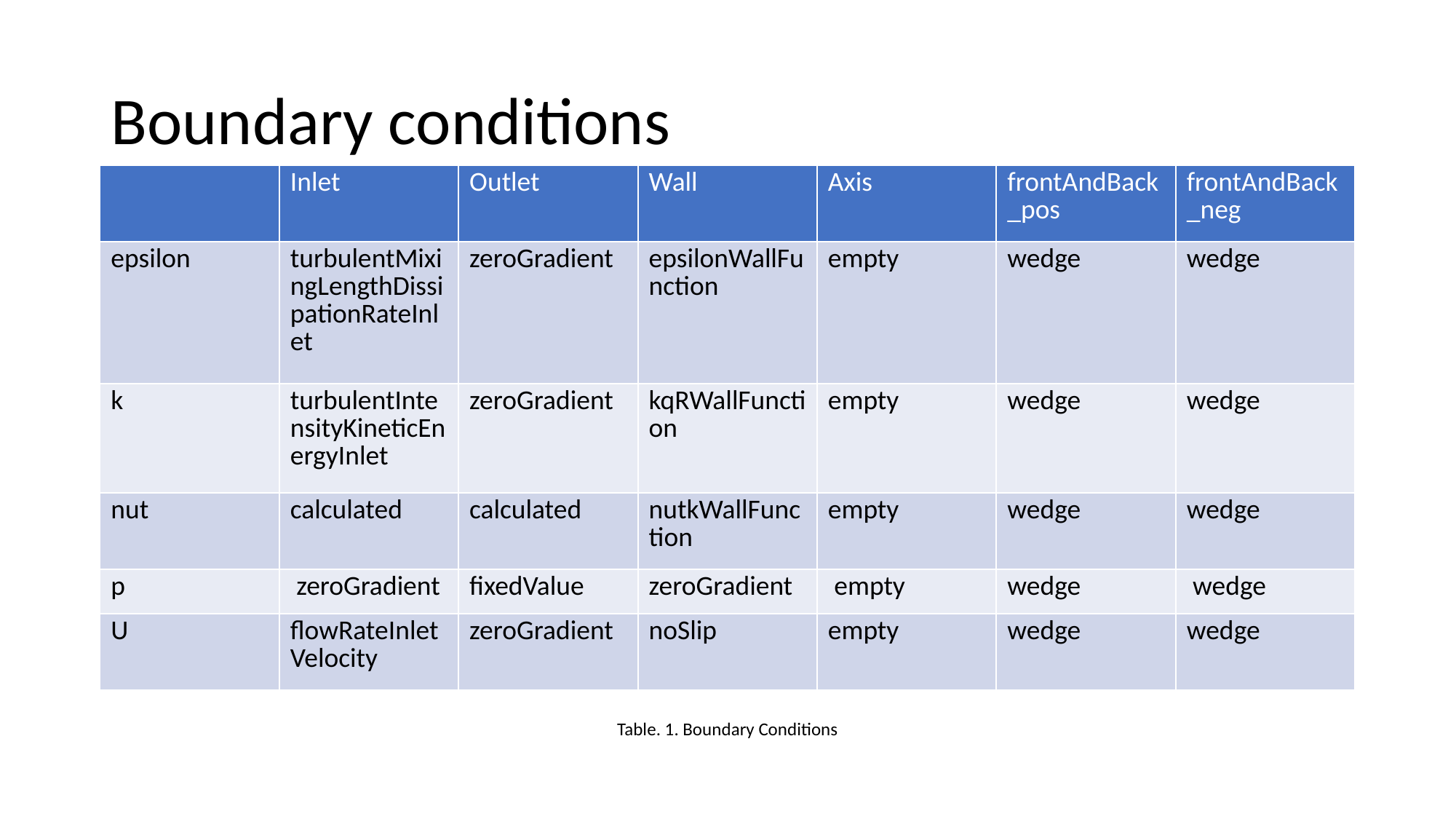

# Boundary conditions
|  | Inlet | Outlet | Wall | Axis | frontAndBack\_pos | frontAndBack\_neg |
| --- | --- | --- | --- | --- | --- | --- |
| epsilon | turbulentMixingLengthDissipationRateInlet | zeroGradient | epsilonWallFunction | empty | wedge | wedge |
| k | turbulentIntensityKineticEnergyInlet | zeroGradient | kqRWallFunction | empty | wedge | wedge |
| nut | calculated | calculated | nutkWallFunction | empty | wedge | wedge |
| p | zeroGradient | fixedValue | zeroGradient | empty | wedge | wedge |
| U | flowRateInletVelocity | zeroGradient | noSlip | empty | wedge | wedge |
Table. 1. Boundary Conditions